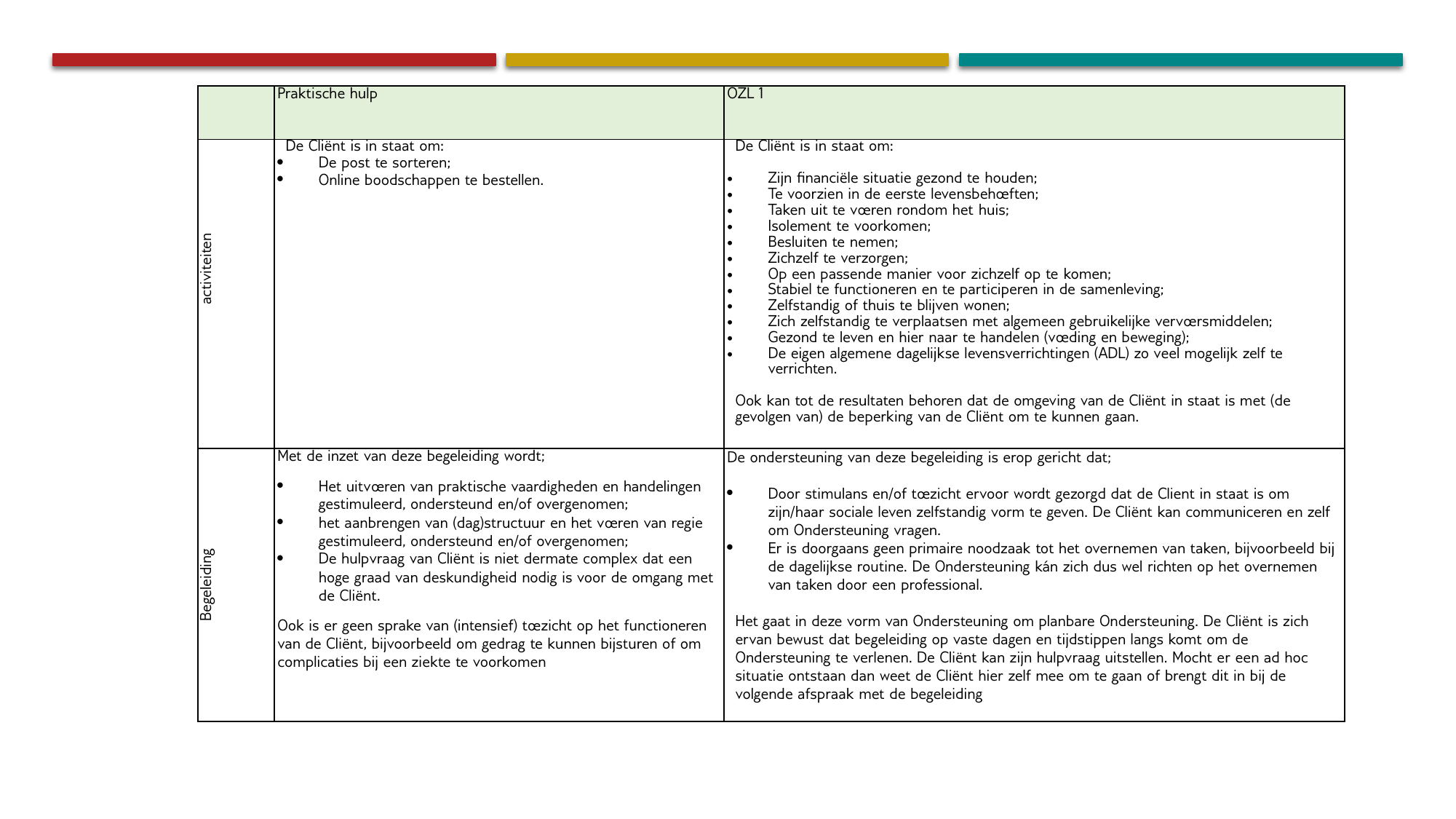

|  | Praktische hulp | OZL 1 |
| --- | --- | --- |
| activiteiten | De Cliënt is in staat om: De post te sorteren; Online boodschappen te bestellen. | De Cliënt is in staat om:   Zijn financiële situatie gezond te houden; Te voorzien in de eerste levensbehoeften; Taken uit te voeren rondom het huis; Isolement te voorkomen; Besluiten te nemen; Zichzelf te verzorgen; Op een passende manier voor zichzelf op te komen; Stabiel te functioneren en te participeren in de samenleving; Zelfstandig of thuis te blijven wonen; Zich zelfstandig te verplaatsen met algemeen gebruikelijke vervoersmiddelen; Gezond te leven en hier naar te handelen (voeding en beweging); De eigen algemene dagelijkse levensverrichtingen (ADL) zo veel mogelijk zelf te verrichten. Ook kan tot de resultaten behoren dat de omgeving van de Cliënt in staat is met (de gevolgen van) de beperking van de Cliënt om te kunnen gaan. |
| Begeleiding | Met de inzet van deze begeleiding wordt; Het uitvoeren van praktische vaardigheden en handelingen gestimuleerd, ondersteund en/of overgenomen; het aanbrengen van (dag)structuur en het voeren van regie gestimuleerd, ondersteund en/of overgenomen; De hulpvraag van Cliënt is niet dermate complex dat een hoge graad van deskundigheid nodig is voor de omgang met de Cliënt. Ook is er geen sprake van (intensief) toezicht op het functioneren van de Cliënt, bijvoorbeeld om gedrag te kunnen bijsturen of om complicaties bij een ziekte te voorkomen | De ondersteuning van deze begeleiding is erop gericht dat; Door stimulans en/of toezicht ervoor wordt gezorgd dat de Client in staat is om zijn/haar sociale leven zelfstandig vorm te geven. De Cliënt kan communiceren en zelf om Ondersteuning vragen. Er is doorgaans geen primaire noodzaak tot het overnemen van taken, bijvoorbeeld bij de dagelijkse routine. De Ondersteuning kán zich dus wel richten op het overnemen van taken door een professional.   Het gaat in deze vorm van Ondersteuning om planbare Ondersteuning. De Cliënt is zich ervan bewust dat begeleiding op vaste dagen en tijdstippen langs komt om de Ondersteuning te verlenen. De Cliënt kan zijn hulpvraag uitstellen. Mocht er een ad hoc situatie ontstaan dan weet de Cliënt hier zelf mee om te gaan of brengt dit in bij de volgende afspraak met de begeleiding |
Definitie praktische Hulp en OZL 1